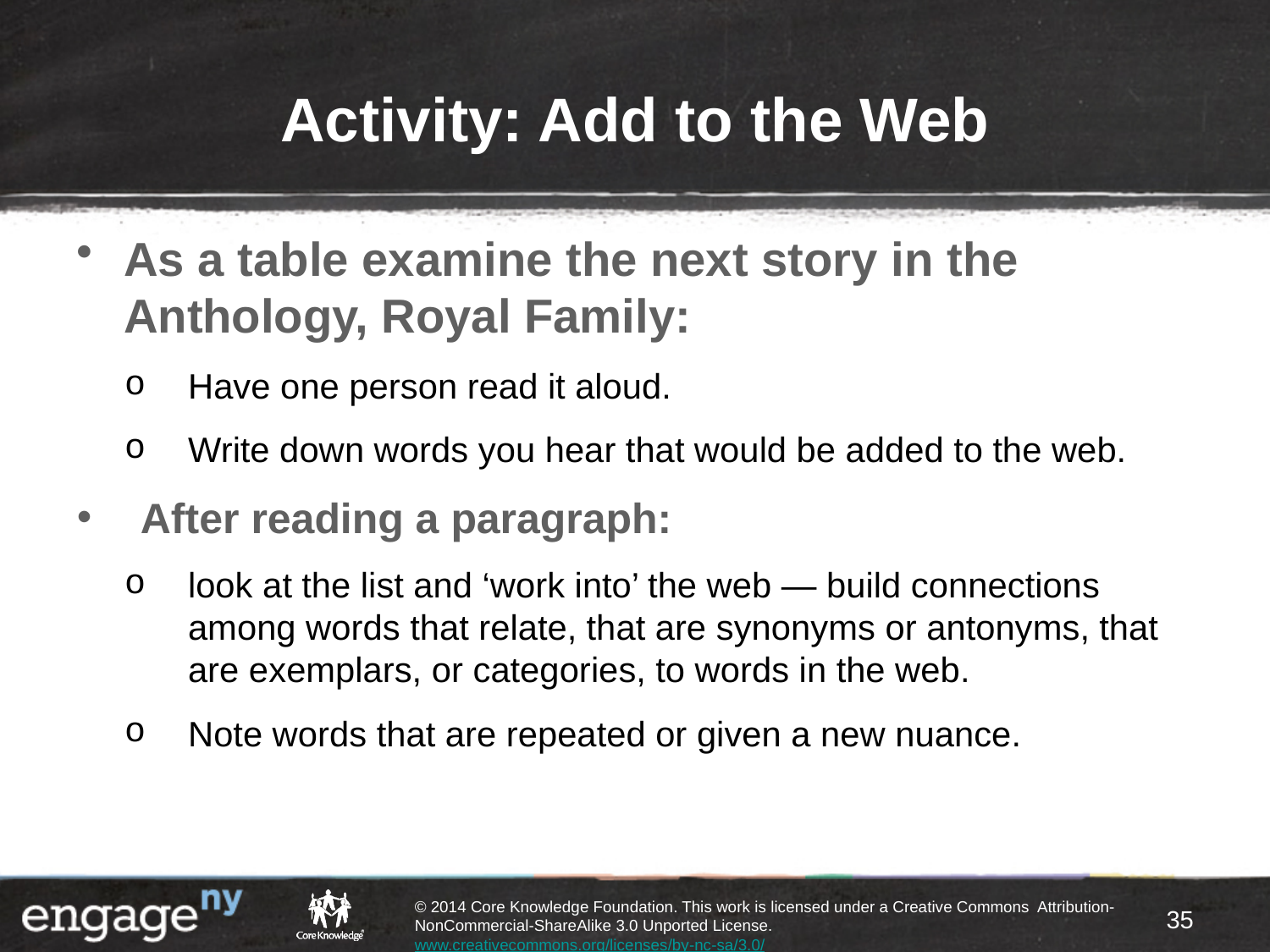

# Activity: Add to the Web
As a table examine the next story in the Anthology, Royal Family:
Have one person read it aloud.
Write down words you hear that would be added to the web.
After reading a paragraph:
look at the list and ‘work into’ the web — build connections among words that relate, that are synonyms or antonyms, that are exemplars, or categories, to words in the web.
Note words that are repeated or given a new nuance.
35